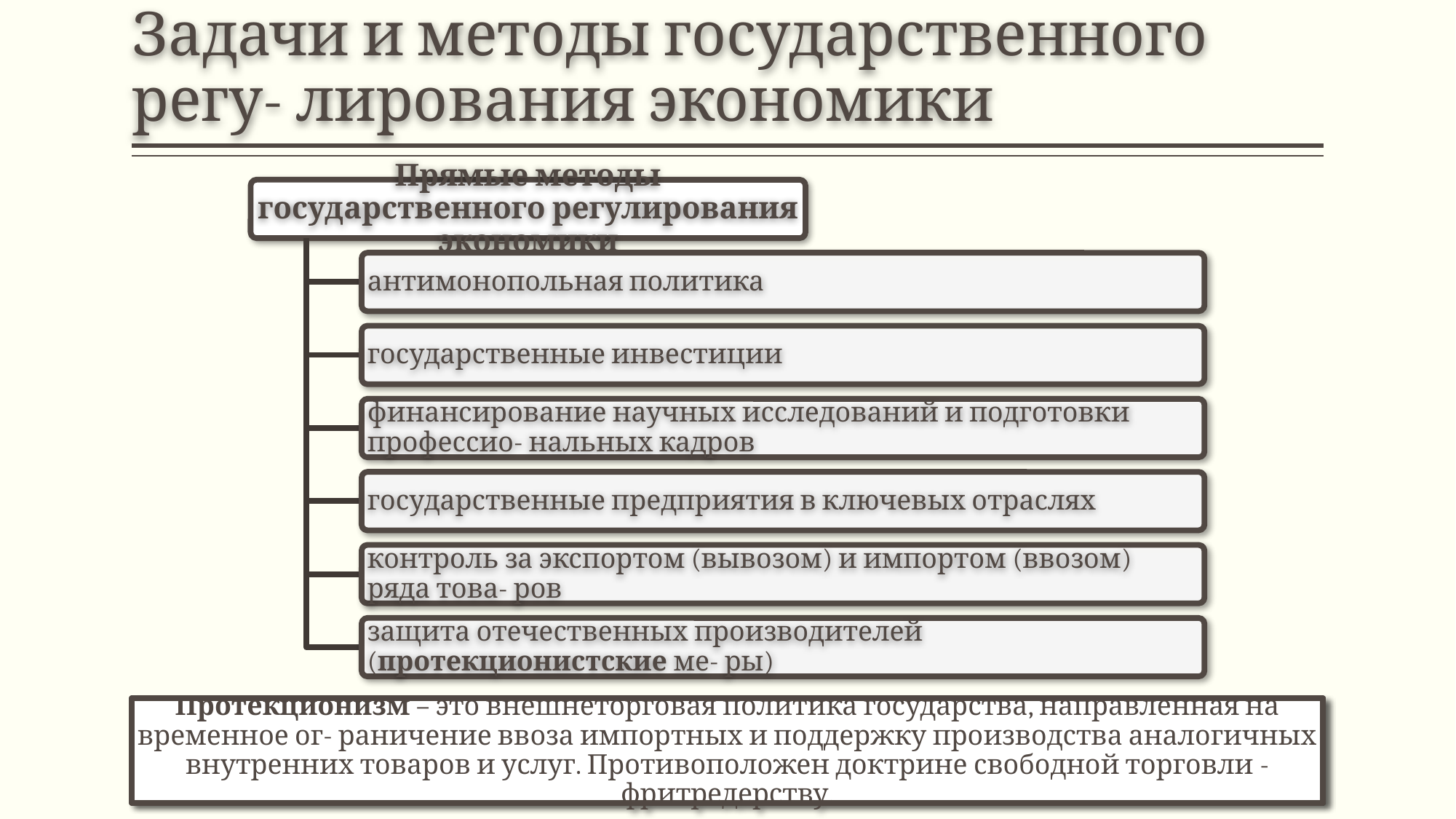

# Задачи и методы государственного регу- лирования экономики

Прямые методы государственного регулирования экономики

антимонопольная политика

государственные инвестиции

финансирование научных исследований и подготовки профессио- нальных кадров

государственные предприятия в ключевых отраслях

контроль за экспортом (вывозом) и импортом (ввозом) ряда това- ров

защита отечественных производителей (протекционистские ме- ры)

Протекционизм – это внешнеторговая политика государства, направленная на временное ог- раничение ввоза импортных и поддержку производства аналогичных внутренних товаров и услуг. Противоположен доктрине свободной торговли - фритредерству.